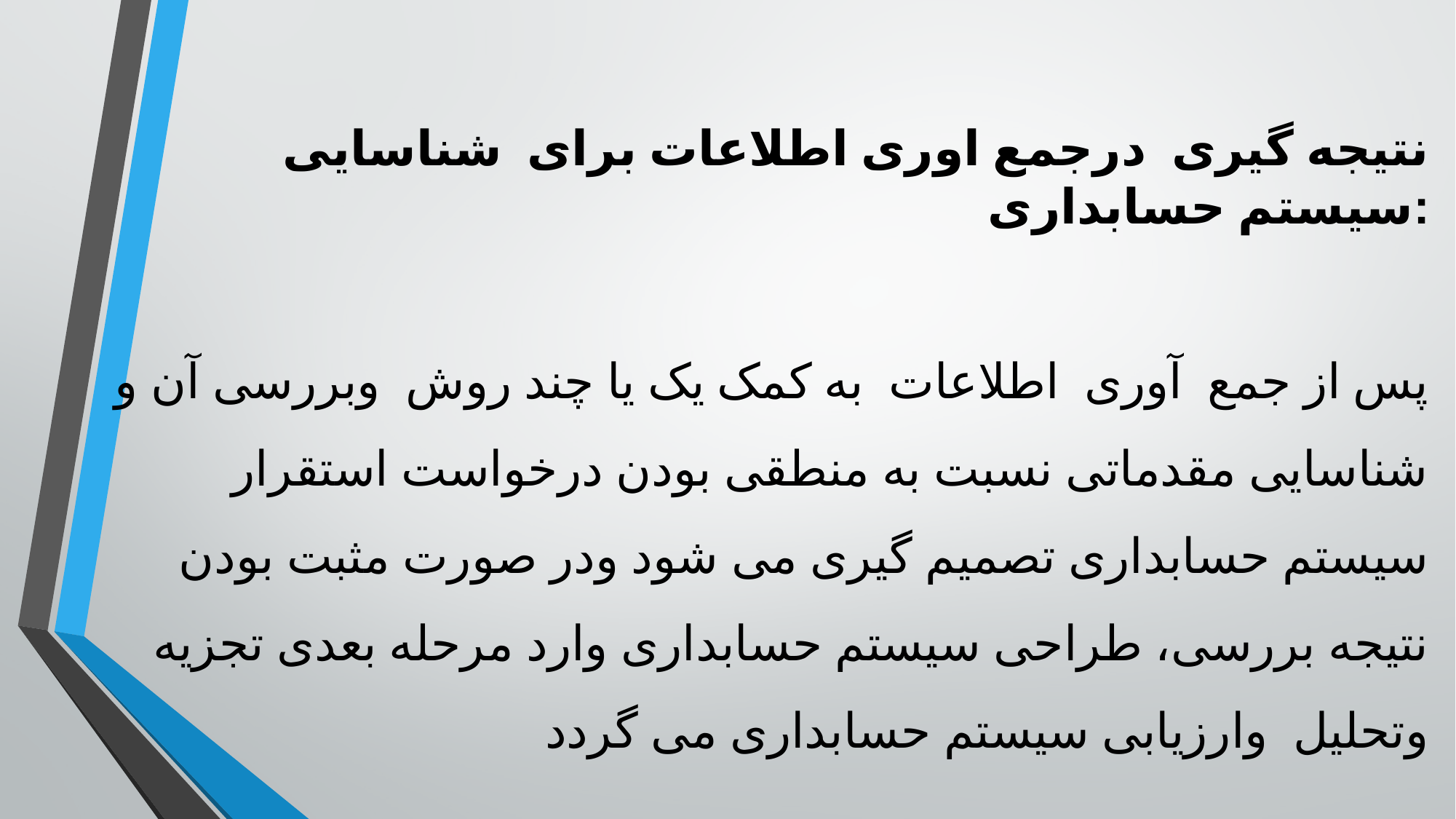

نتیجه گیری  درجمع اوری اطلاعات برای  شناسایی سیستم حسابداری:

پس از جمع  آوری  اطلاعات  به کمک یک یا چند روش  وبررسی آن و شناسایی مقدماتی نسبت به منطقی بودن درخواست استقرار سیستم حسابداری تصمیم گیری می شود ودر صورت مثبت بودن نتیجه بررسی، طراحی سیستم حسابداری وارد مرحله بعدی تجزیه وتحلیل  وارزیابی سیستم حسابداری می گردد